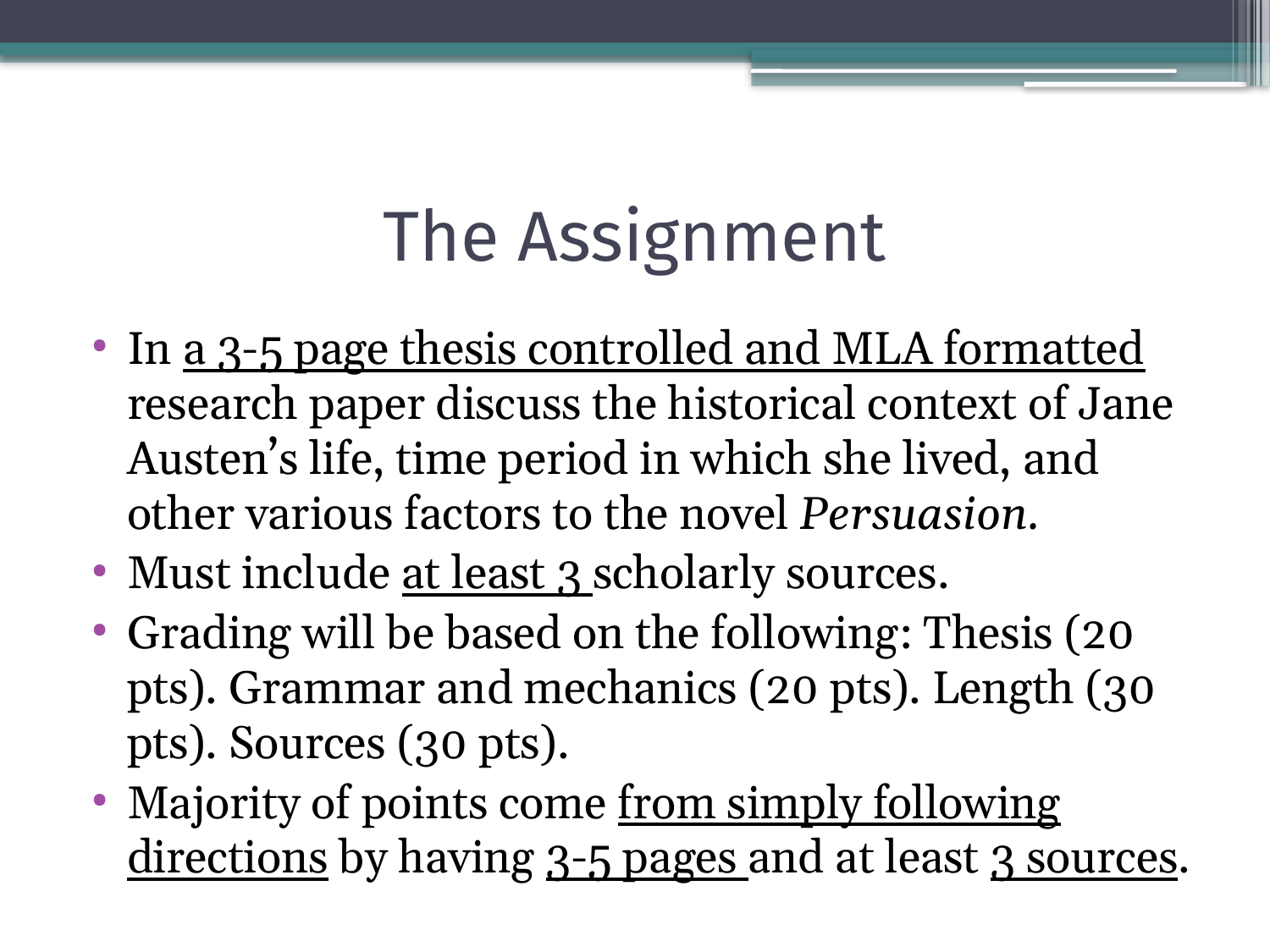

# The Assignment
In a 3-5 page thesis controlled and MLA formatted research paper discuss the historical context of Jane Austen’s life, time period in which she lived, and other various factors to the novel Persuasion.
Must include at least 3 scholarly sources.
Grading will be based on the following: Thesis (20 pts). Grammar and mechanics (20 pts). Length (30 pts). Sources (30 pts).
Majority of points come from simply following directions by having 3-5 pages and at least 3 sources.